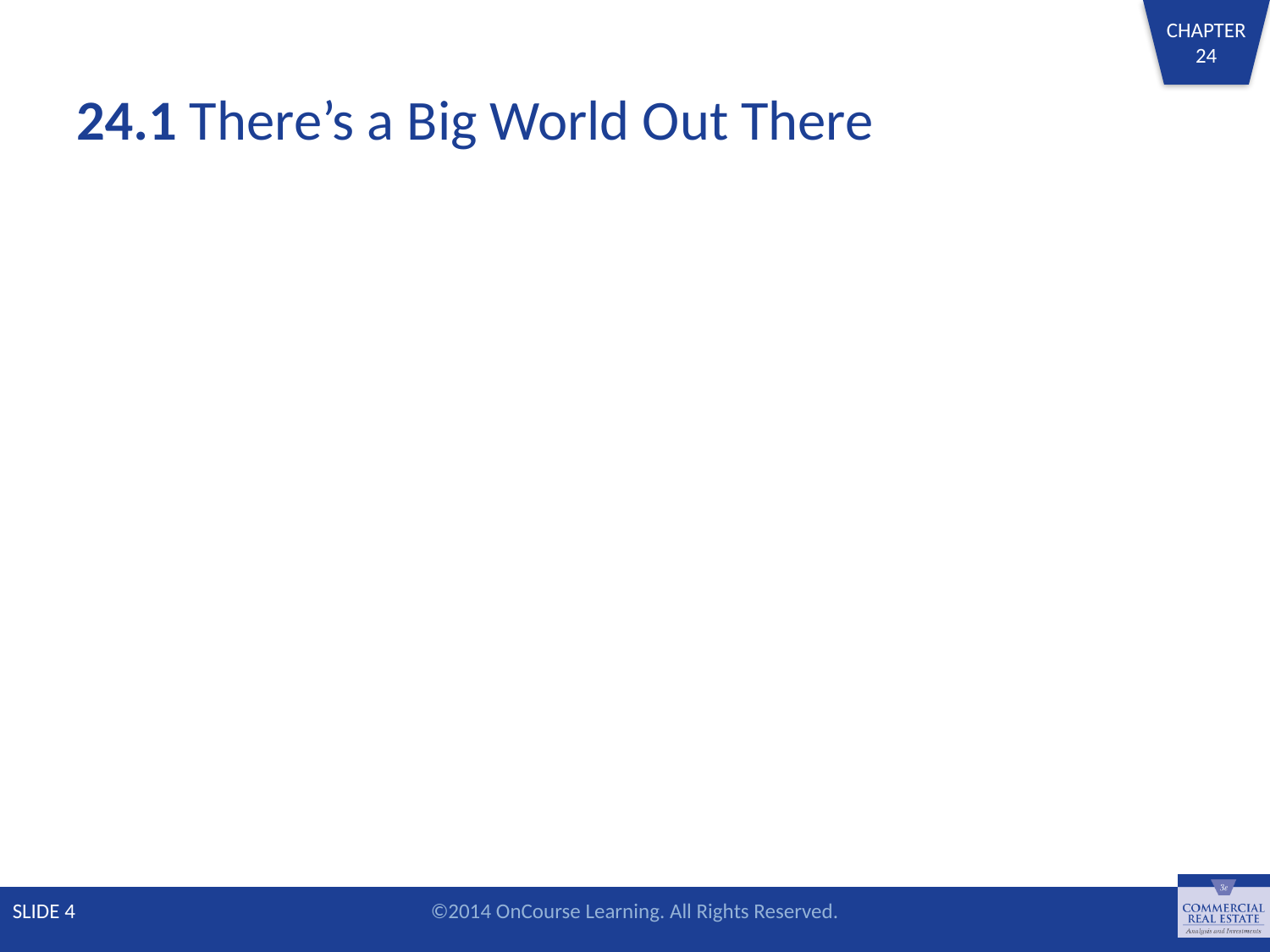

# 24.1 There’s a Big World Out There

SLIDE 4